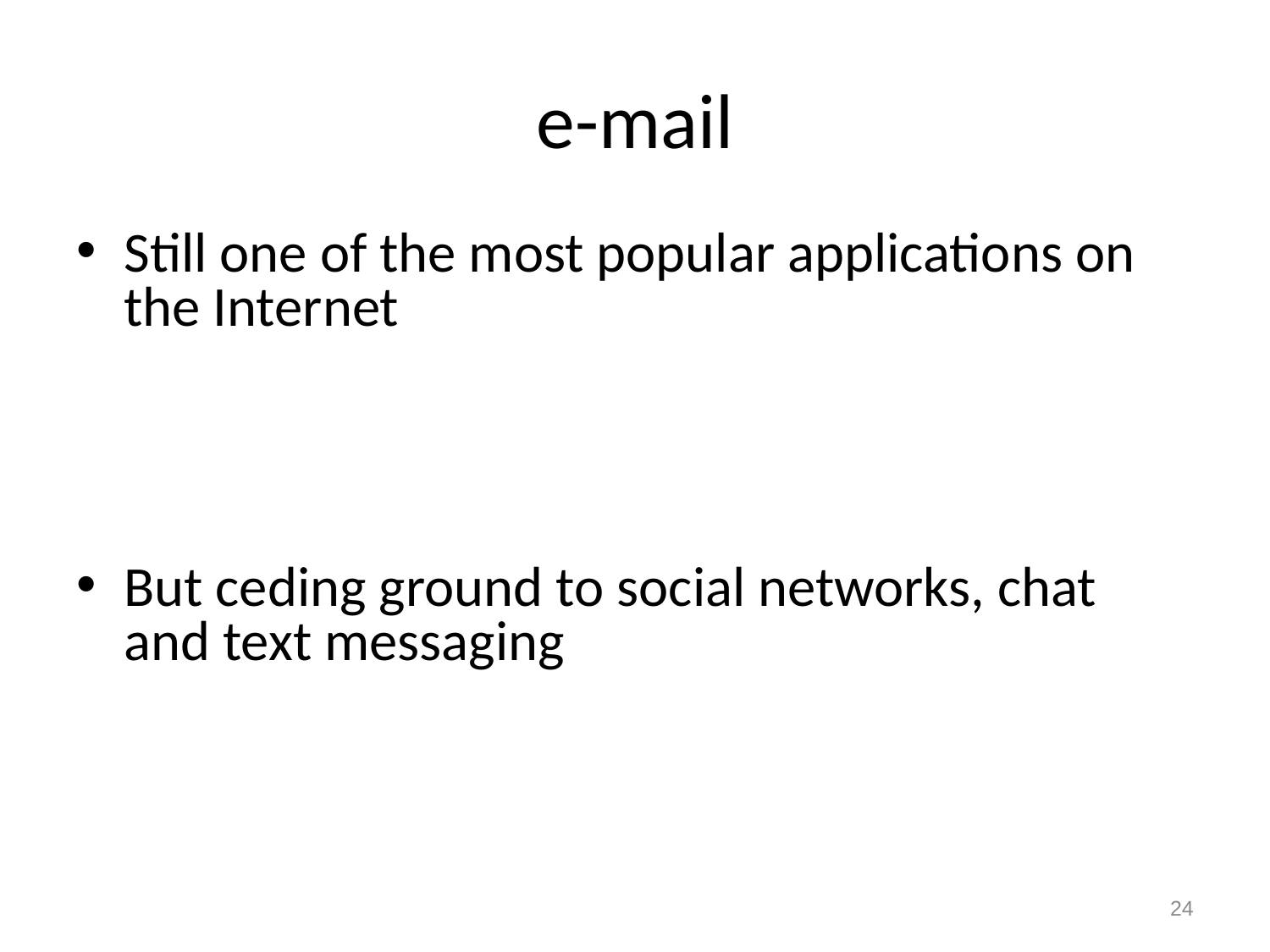

# e-mail
Still one of the most popular applications on the Internet

But ceding ground to social networks, chat and text messaging

24